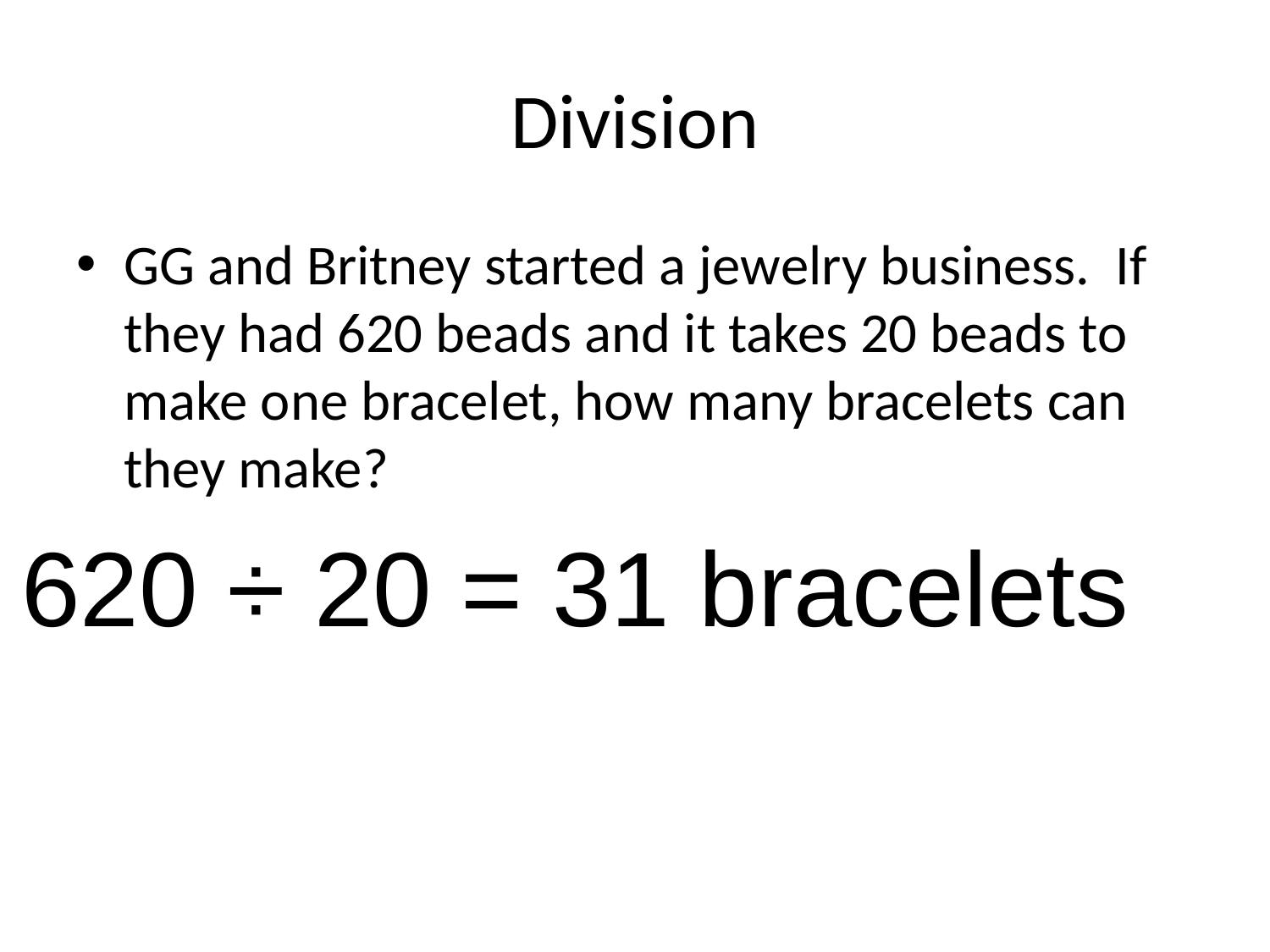

# Division
GG and Britney started a jewelry business.  If they had 620 beads and it takes 20 beads to make one bracelet, how many bracelets can they make?

 620 ÷ 20 = 31 bracelets